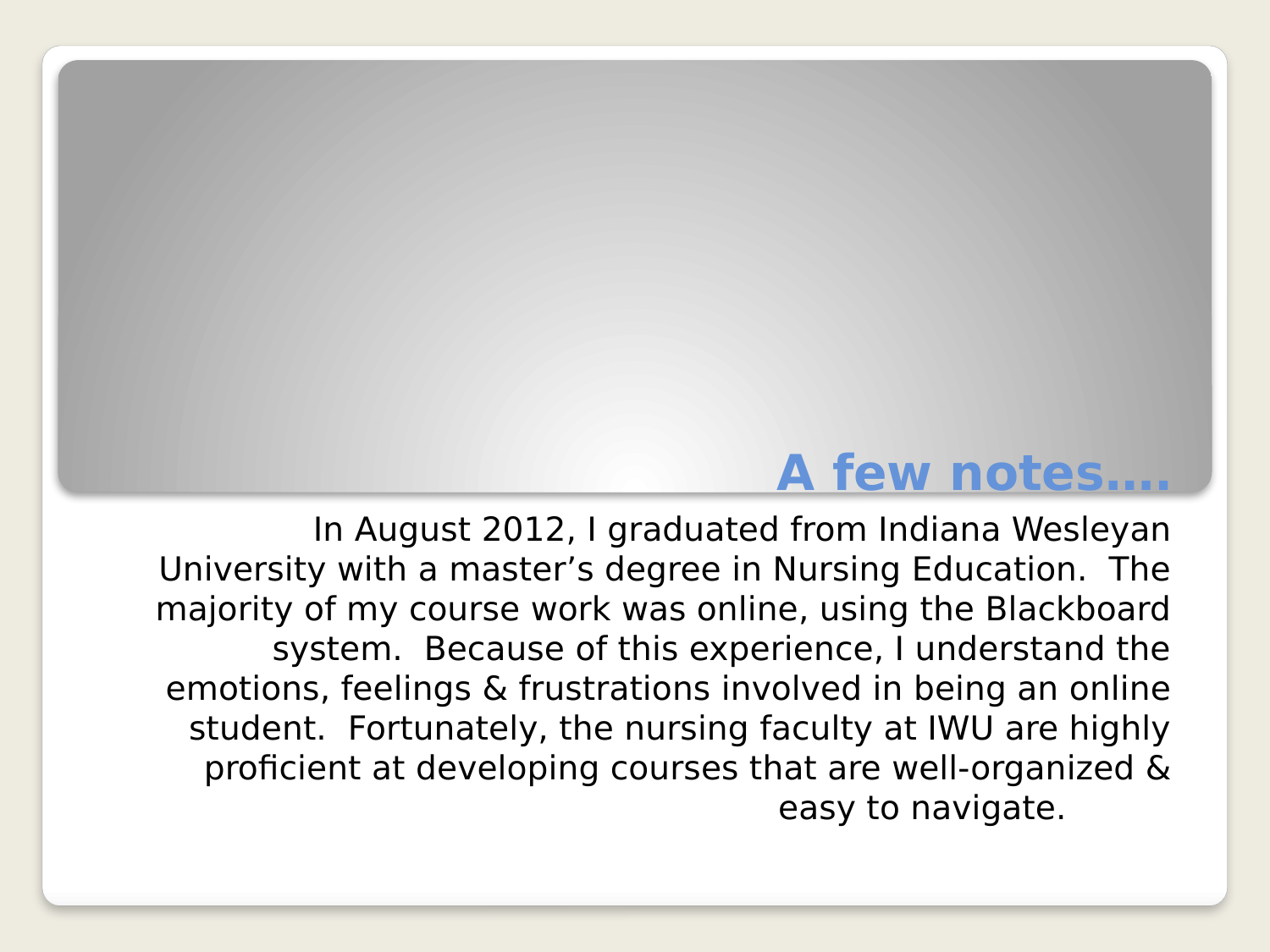

# A few notes….
In August 2012, I graduated from Indiana Wesleyan University with a master’s degree in Nursing Education.  The majority of my course work was online, using the Blackboard system.  Because of this experience, I understand the emotions, feelings & frustrations involved in being an online student.  Fortunately, the nursing faculty at IWU are highly proficient at developing courses that are well-organized & easy to navigate.